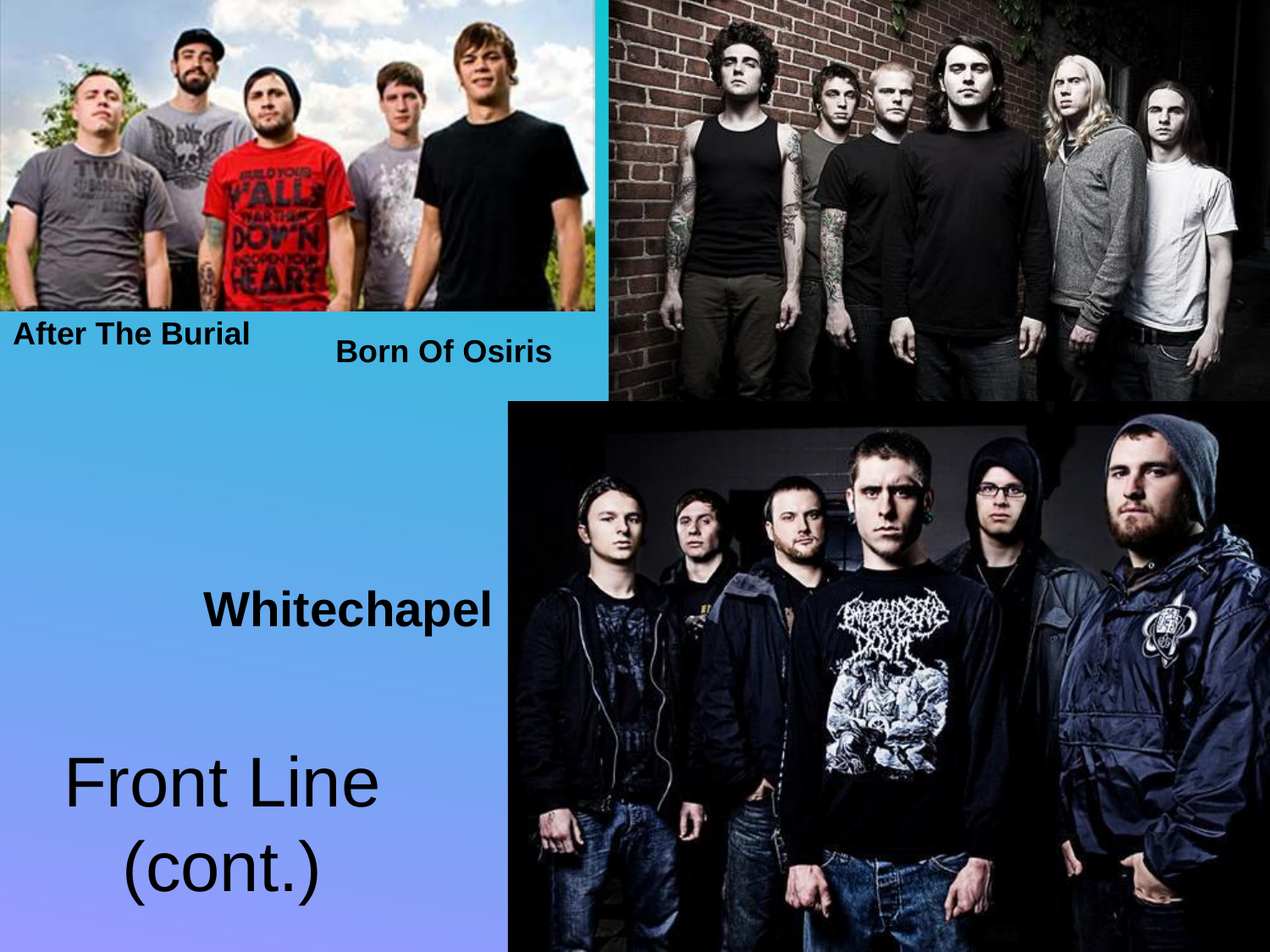

After The Burial
Born Of Osiris

Whitechapel
# Front Line (cont.)